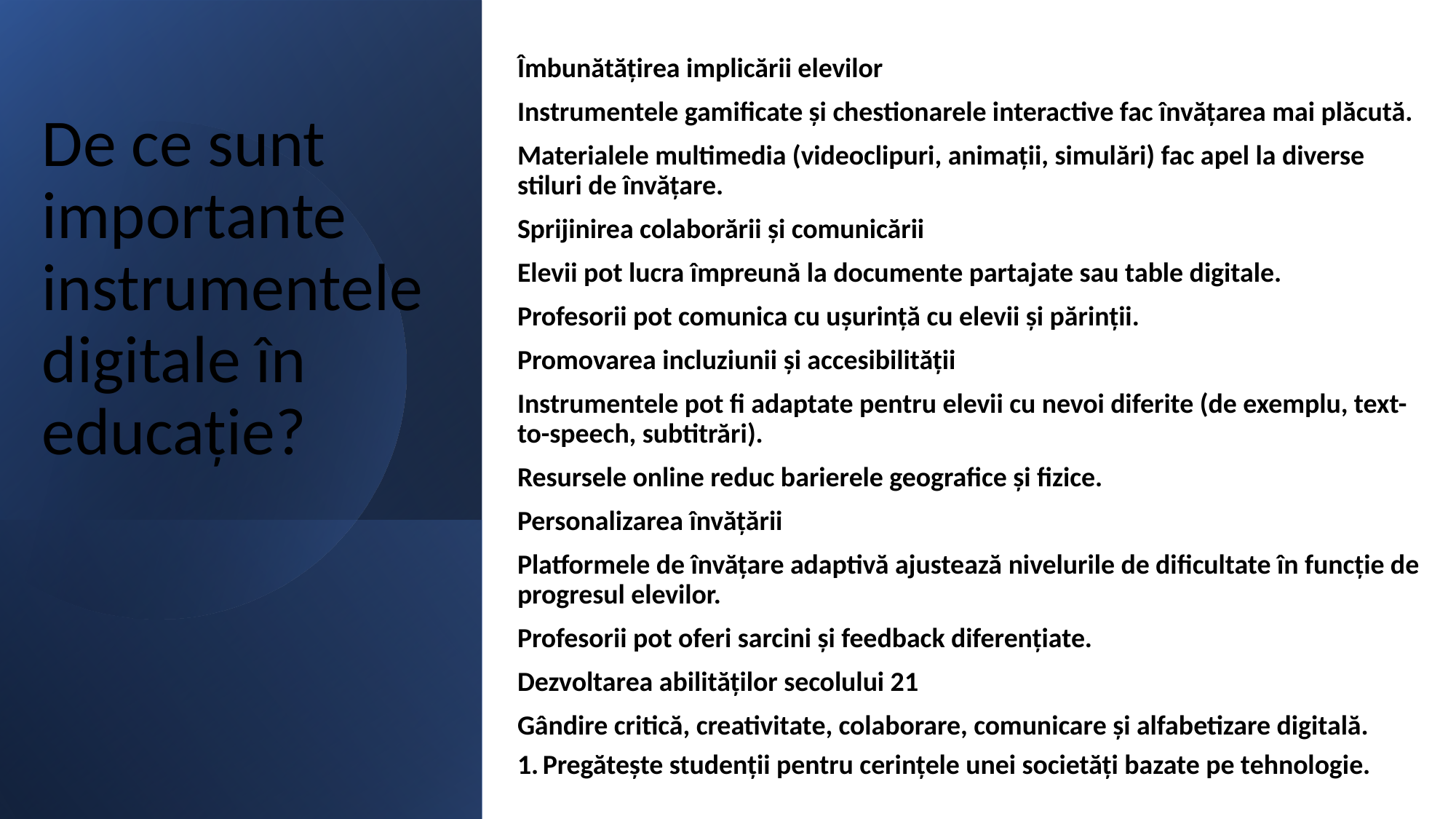

Îmbunătățirea implicării elevilor
Instrumentele gamificate și chestionarele interactive fac învățarea mai plăcută.
Materialele multimedia (videoclipuri, animații, simulări) fac apel la diverse stiluri de învățare.
Sprijinirea colaborării și comunicării
Elevii pot lucra împreună la documente partajate sau table digitale.
Profesorii pot comunica cu ușurință cu elevii și părinții.
Promovarea incluziunii și accesibilității
Instrumentele pot fi adaptate pentru elevii cu nevoi diferite (de exemplu, text-to-speech, subtitrări).
Resursele online reduc barierele geografice și fizice.
Personalizarea învățării
Platformele de învățare adaptivă ajustează nivelurile de dificultate în funcție de progresul elevilor.
Profesorii pot oferi sarcini și feedback diferențiate.
Dezvoltarea abilităților secolului 21
Gândire critică, creativitate, colaborare, comunicare și alfabetizare digitală.
Pregătește studenții pentru cerințele unei societăți bazate pe tehnologie.
# De ce sunt importante instrumentele digitale în educație?